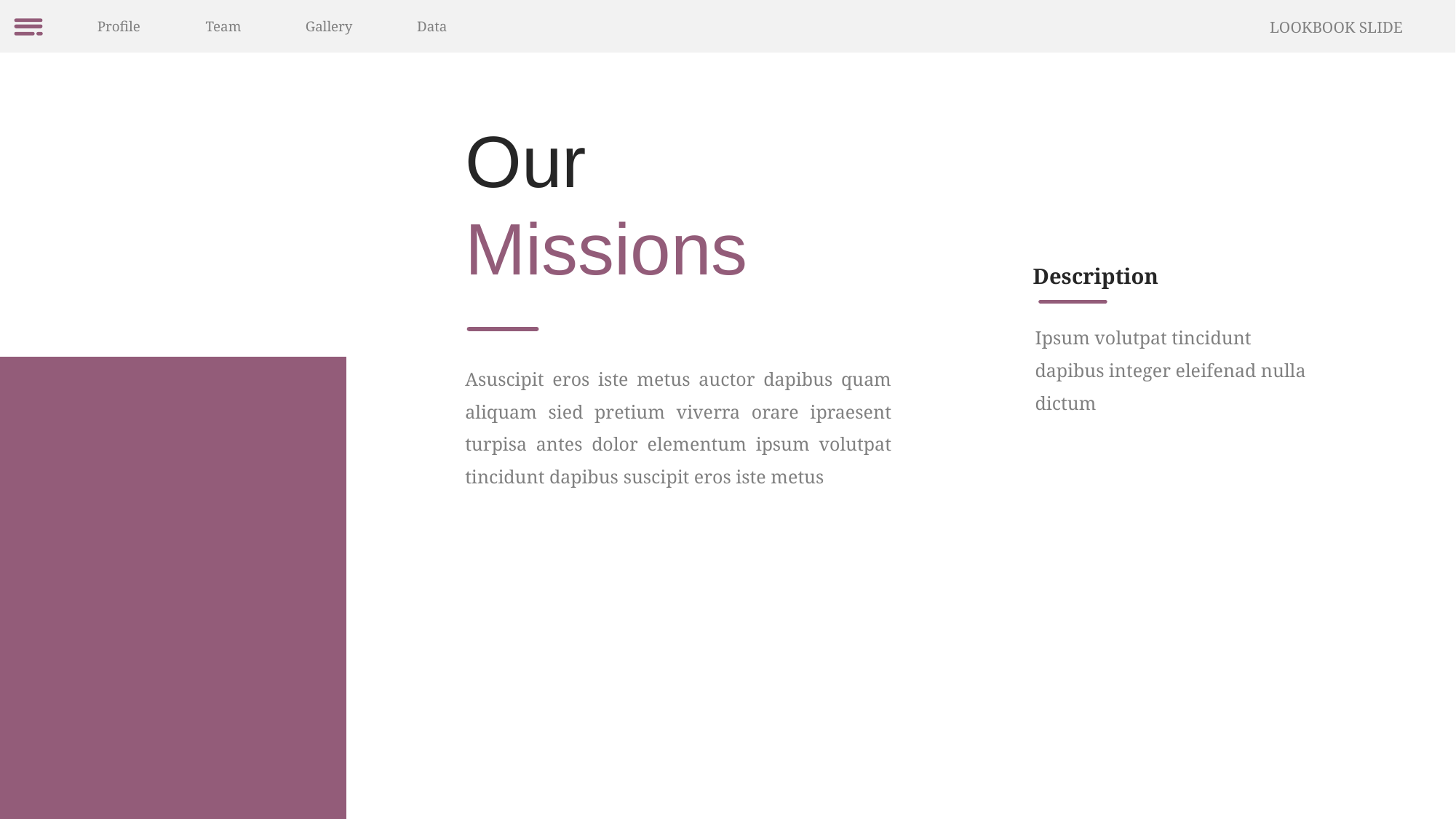

Profile
Team
Gallery
Data
LOOKBOOK SLIDE

Our
Missions

Description
Ipsum volutpat tincidunt dapibus integer eleifenad nulla dictum

Asuscipit eros iste metus auctor dapibus quam aliquam sied pretium viverra orare ipraesent turpisa antes dolor elementum ipsum volutpat tincidunt dapibus suscipit eros iste metus